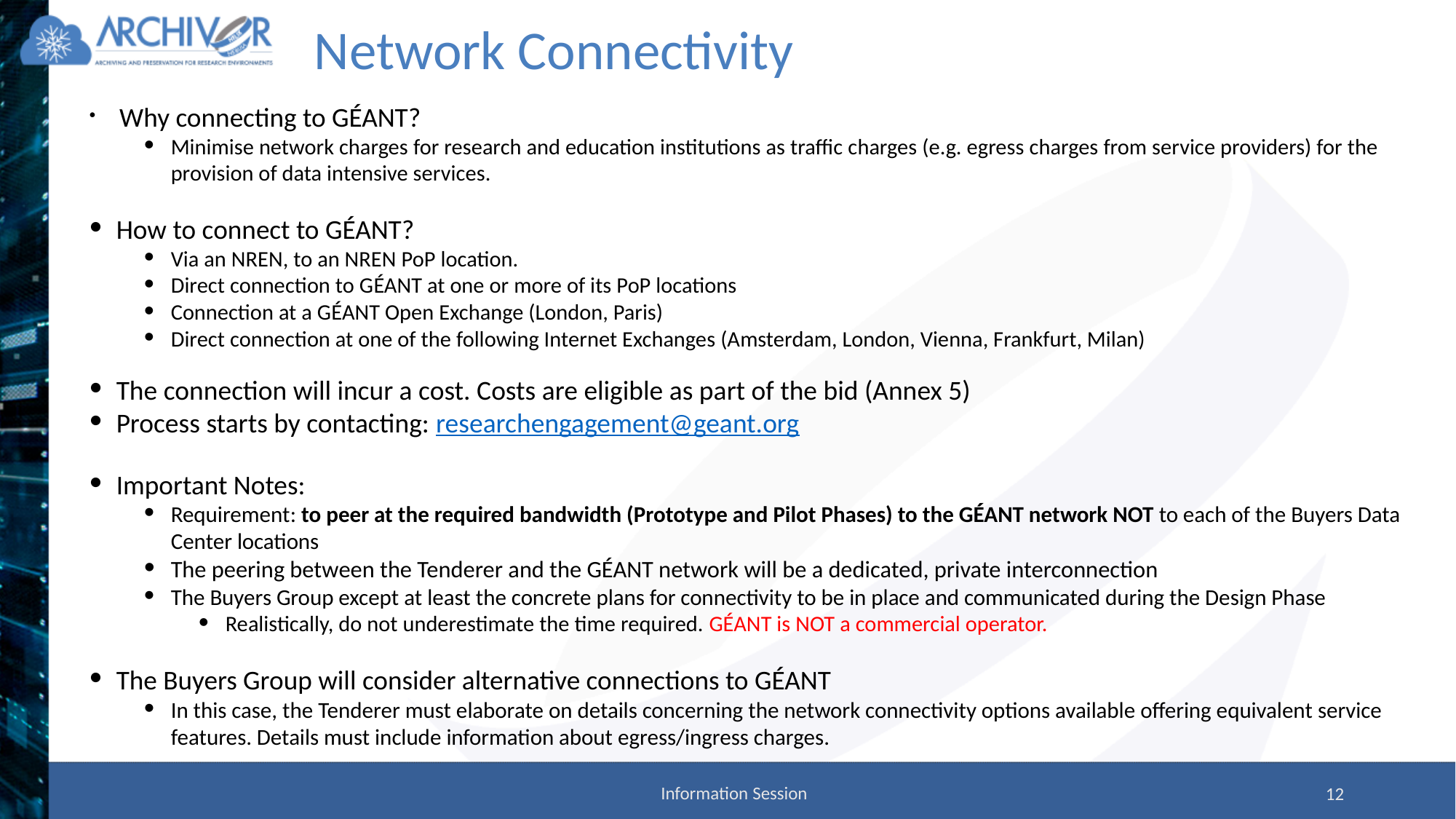

# Network Connectivity
 Why connecting to GÉANT?
Minimise network charges for research and education institutions as traffic charges (e.g. egress charges from service providers) for the provision of data intensive services.

How to connect to GÉANT?
Via an NREN, to an NREN PoP location.
Direct connection to GÉANT at one or more of its PoP locations
Connection at a GÉANT Open Exchange (London, Paris)
Direct connection at one of the following Internet Exchanges (Amsterdam, London, Vienna, Frankfurt, Milan)

The connection will incur a cost. Costs are eligible as part of the bid (Annex 5)
Process starts by contacting: researchengagement@geant.org

Important Notes:
Requirement: to peer at the required bandwidth (Prototype and Pilot Phases) to the GÉANT network NOT to each of the Buyers Data Center locations
The peering between the Tenderer and the GÉANT network will be a dedicated, private interconnection
The Buyers Group except at least the concrete plans for connectivity to be in place and communicated during the Design Phase
Realistically, do not underestimate the time required. GÉANT is NOT a commercial operator.

The Buyers Group will consider alternative connections to GÉANT
In this case, the Tenderer must elaborate on details concerning the network connectivity options available offering equivalent service features. Details must include information about egress/ingress charges.

Information Session
12